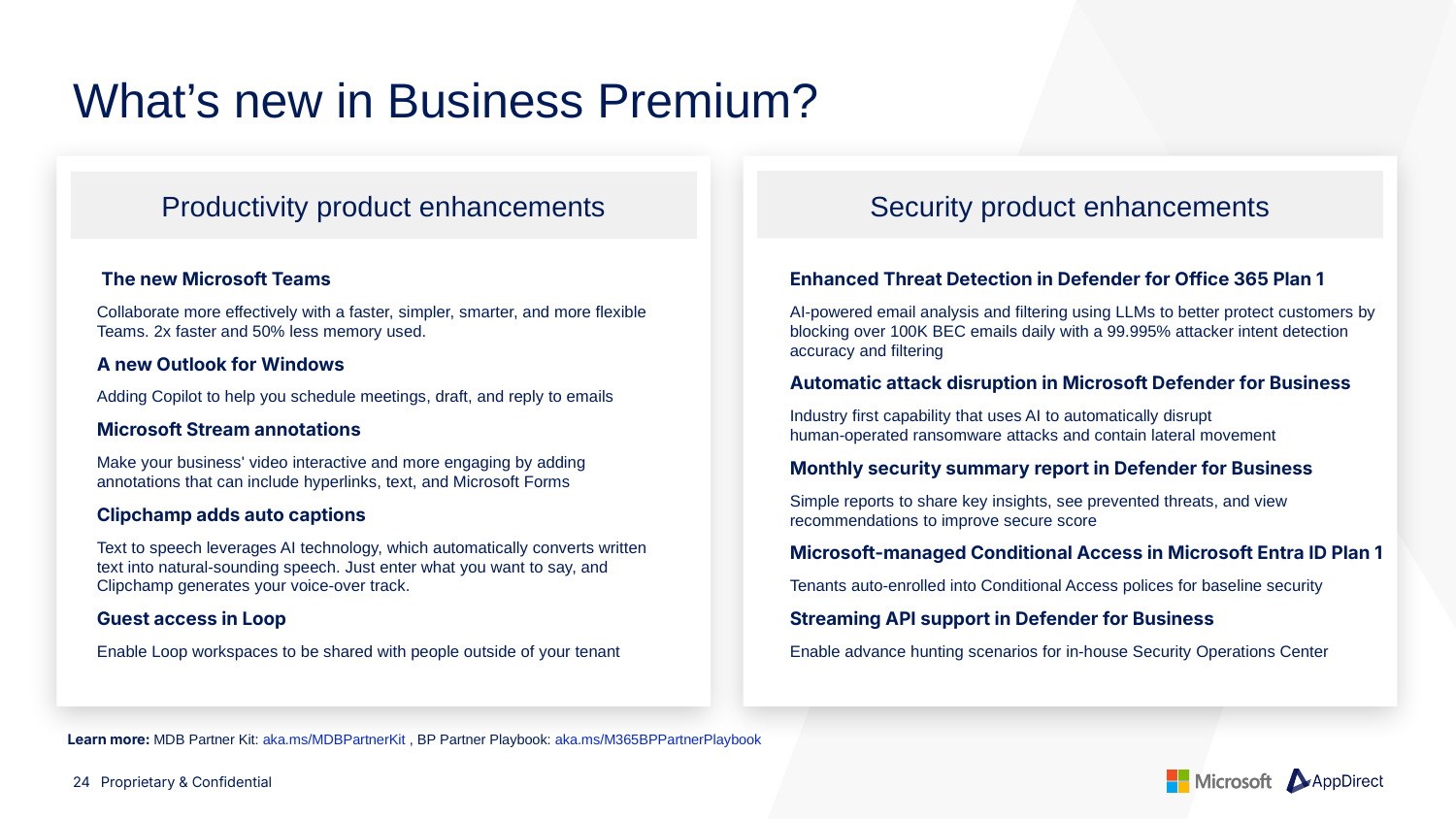

# What’s new in Business Premium?

Security product enhancements
Productivity product enhancements
Enhanced Threat Detection in Defender for Office 365 Plan 1
AI-powered email analysis and filtering using LLMs to better protect customers by blocking over 100K BEC emails daily with a 99.995% attacker intent detection accuracy and filtering
Automatic attack disruption in Microsoft Defender for Business
Industry first capability that uses AI to automatically disrupt
human-operated ransomware attacks and contain lateral movement
Monthly security summary report in Defender for Business
Simple reports to share key insights, see prevented threats, and view recommendations to improve secure score
Microsoft-managed Conditional Access in Microsoft Entra ID Plan 1
Tenants auto-enrolled into Conditional Access polices for baseline security
Streaming API support in Defender for Business
Enable advance hunting scenarios for in-house Security Operations Center

 The new Microsoft Teams
Collaborate more effectively with a faster, simpler, smarter, and more flexible Teams. 2x faster and 50% less memory used.
A new Outlook for Windows
Adding Copilot to help you schedule meetings, draft, and reply to emails
Microsoft Stream annotations
Make your business' video interactive and more engaging by adding annotations that can include hyperlinks, text, and Microsoft Forms
Clipchamp adds auto captions
Text to speech leverages AI technology, which automatically converts written text into natural-sounding speech. Just enter what you want to say, and Clipchamp generates your voice-over track.
Guest access in Loop
Enable Loop workspaces to be shared with people outside of your tenant
Learn more: MDB Partner Kit: aka.ms/MDBPartnerKit , BP Partner Playbook: aka.ms/M365BPPartnerPlaybook
24